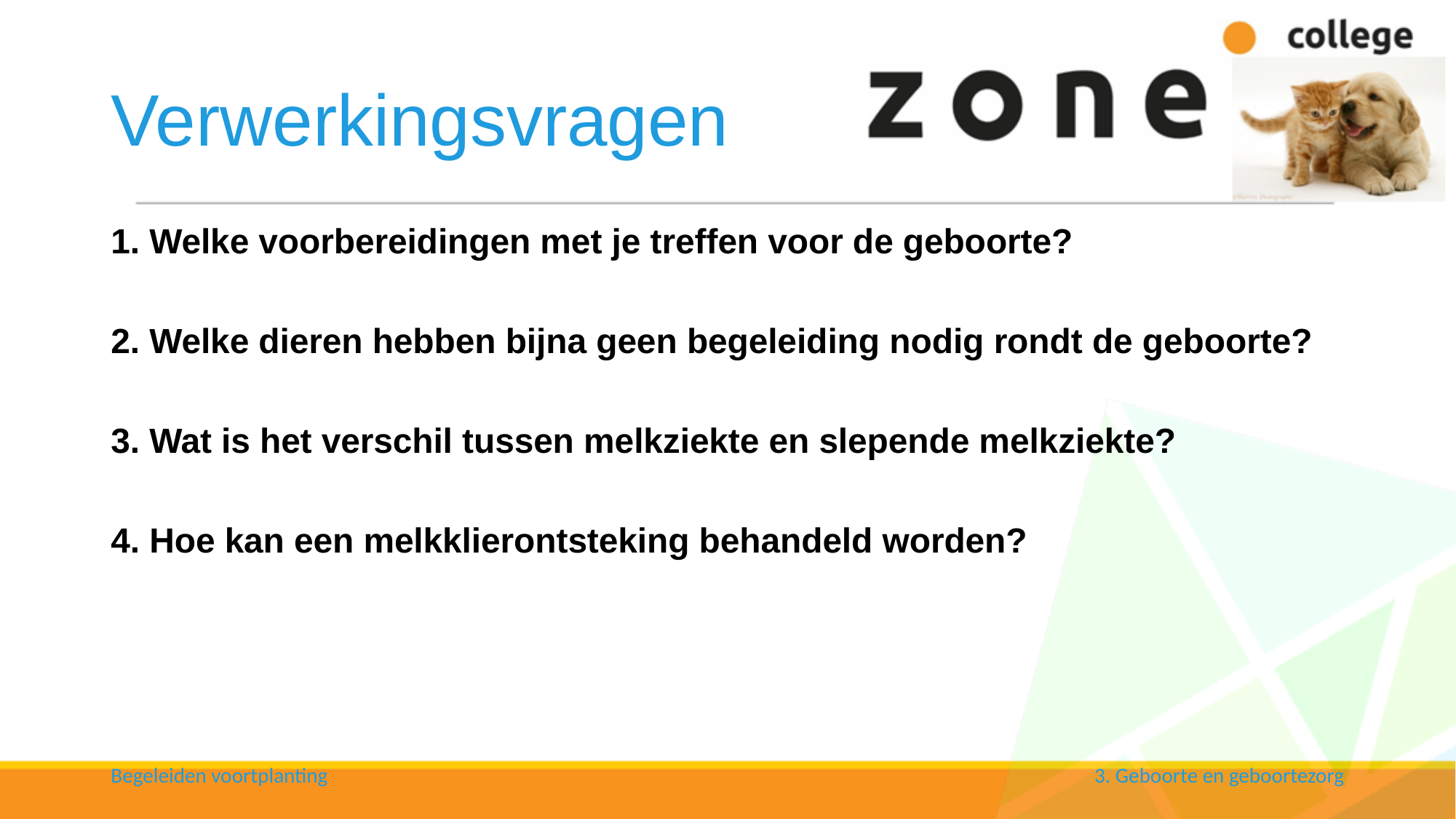

# Verwerkingsvragen
1. Welke voorbereidingen met je treffen voor de geboorte?

2. Welke dieren hebben bijna geen begeleiding nodig rondt de geboorte?

3. Wat is het verschil tussen melkziekte en slepende melkziekte?

4. Hoe kan een melkklierontsteking behandeld worden?
Begeleiden voortplanting
3. Geboorte en geboortezorg